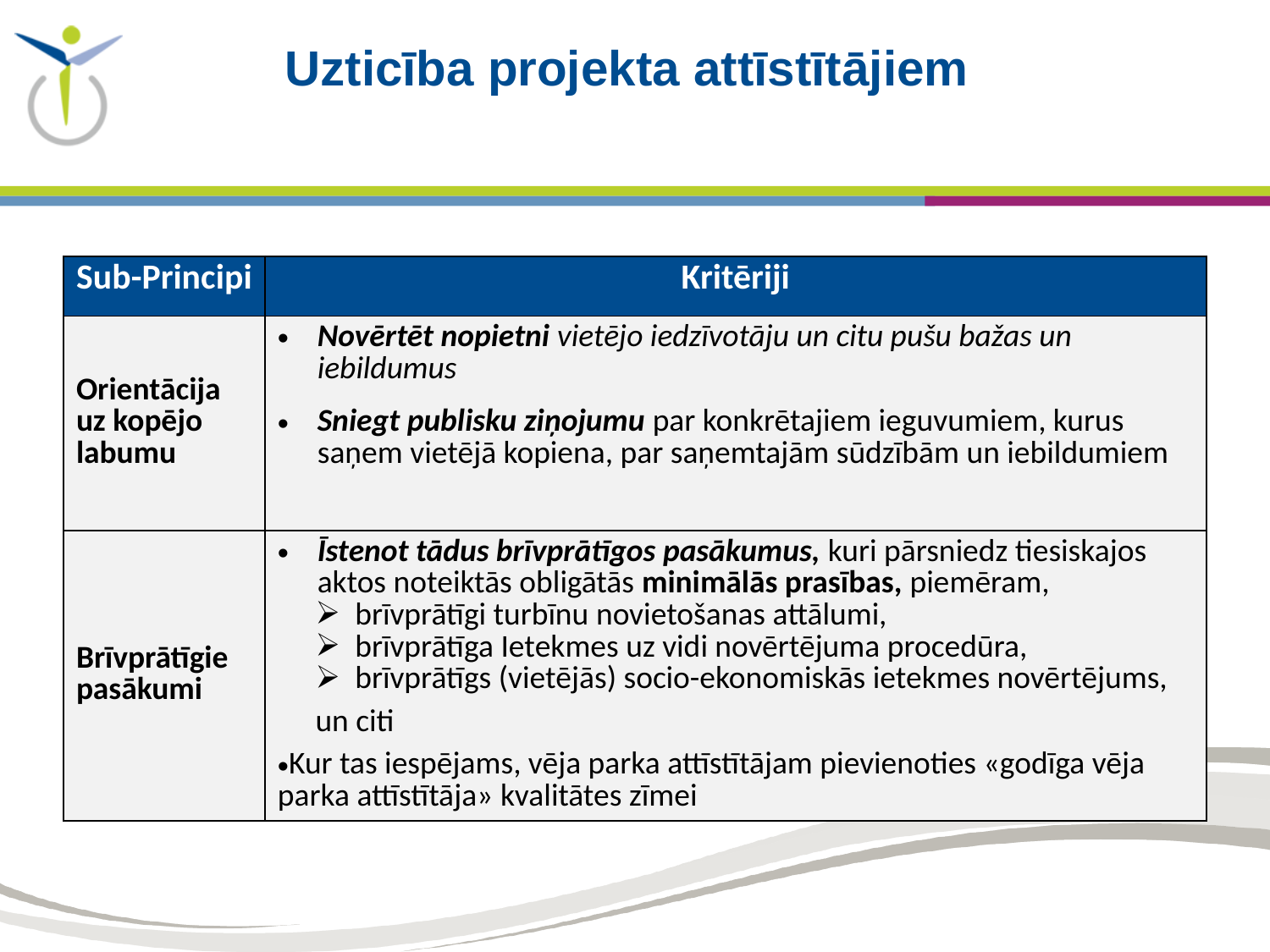

# Uzticība projekta attīstītājiem
| Sub-Principi | Kritēriji |
| --- | --- |
| Orientācija uz kopējo labumu | Novērtēt nopietni vietējo iedzīvotāju un citu pušu bažas un iebildumus Sniegt publisku ziņojumu par konkrētajiem ieguvumiem, kurus saņem vietējā kopiena, par saņemtajām sūdzībām un iebildumiem |
| Brīvprātīgie pasākumi | Īstenot tādus brīvprātīgos pasākumus, kuri pārsniedz tiesiskajos aktos noteiktās obligātās minimālās prasības, piemēram, brīvprātīgi turbīnu novietošanas attālumi, brīvprātīga Ietekmes uz vidi novērtējuma procedūra, brīvprātīgs (vietējās) socio-ekonomiskās ietekmes novērtējums, un citi Kur tas iespējams, vēja parka attīstītājam pievienoties «godīga vēja parka attīstītāja» kvalitātes zīmei |